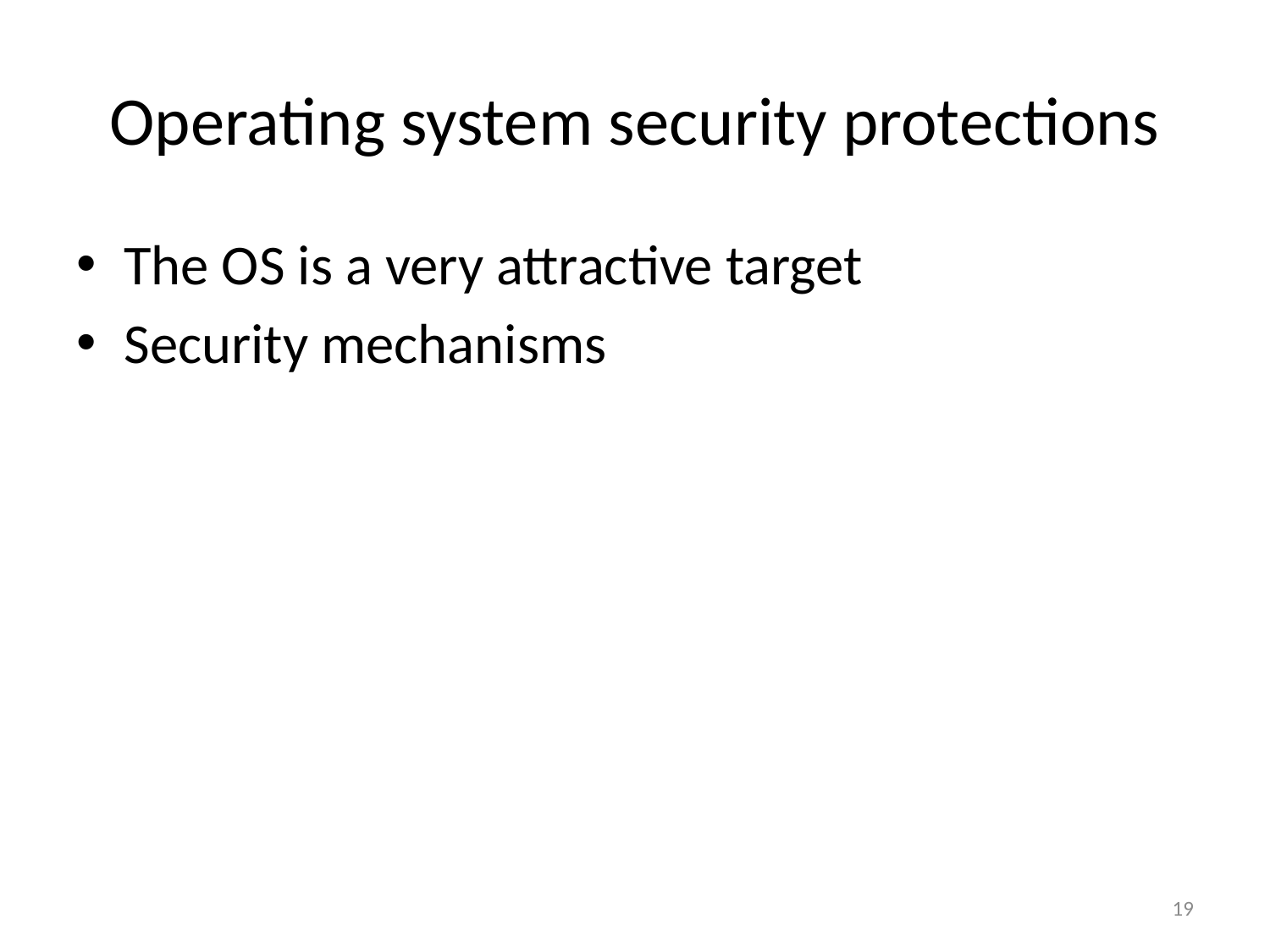

# Operating system security protections
The OS is a very attractive target
Security mechanisms
19